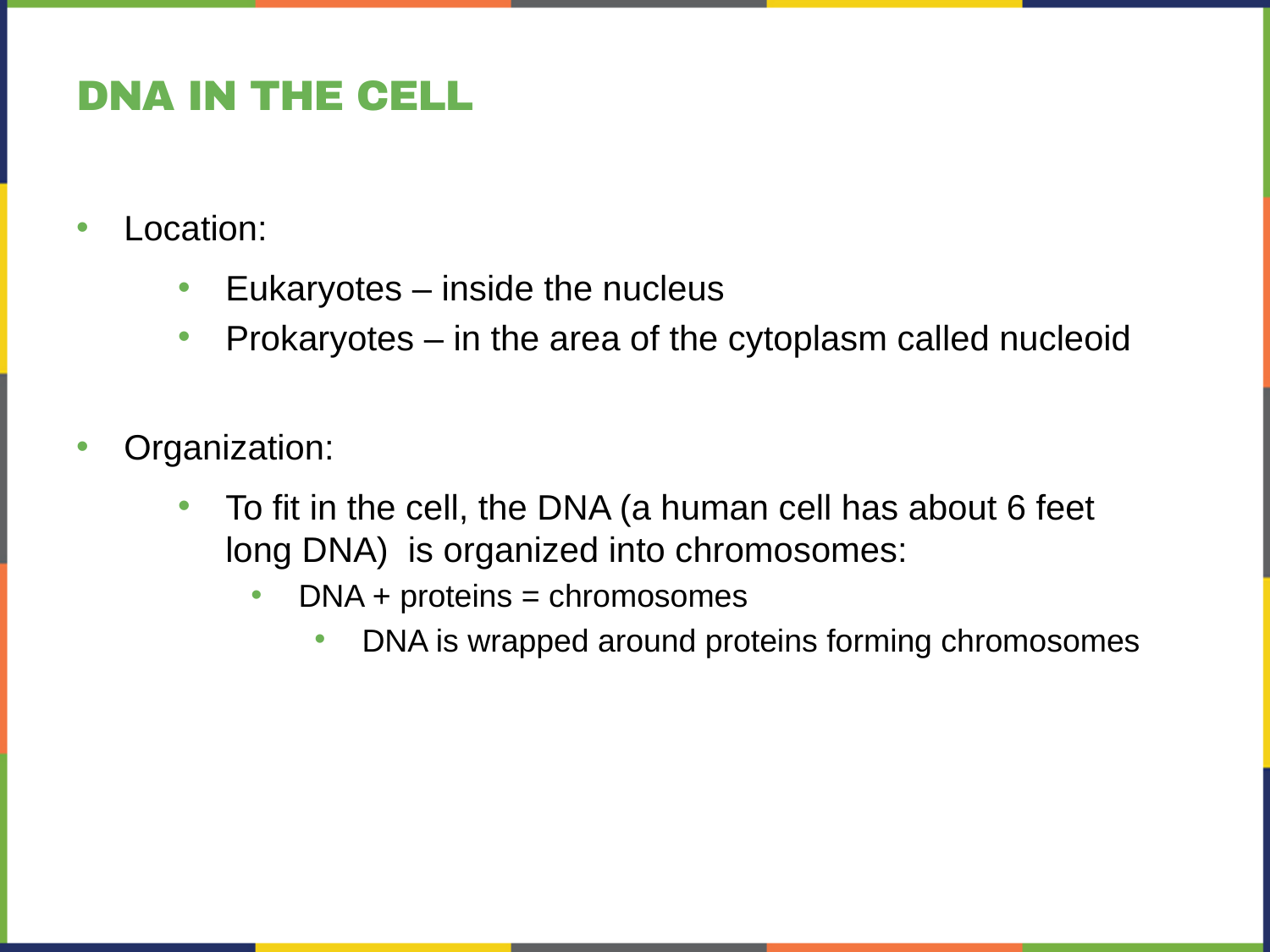

# Dna in the cell
Location:
Eukaryotes – inside the nucleus
Prokaryotes – in the area of the cytoplasm called nucleoid

Organization:
To fit in the cell, the DNA (a human cell has about 6 feet long DNA)  is organized into chromosomes:
DNA + proteins = chromosomes
DNA is wrapped around proteins forming chromosomes